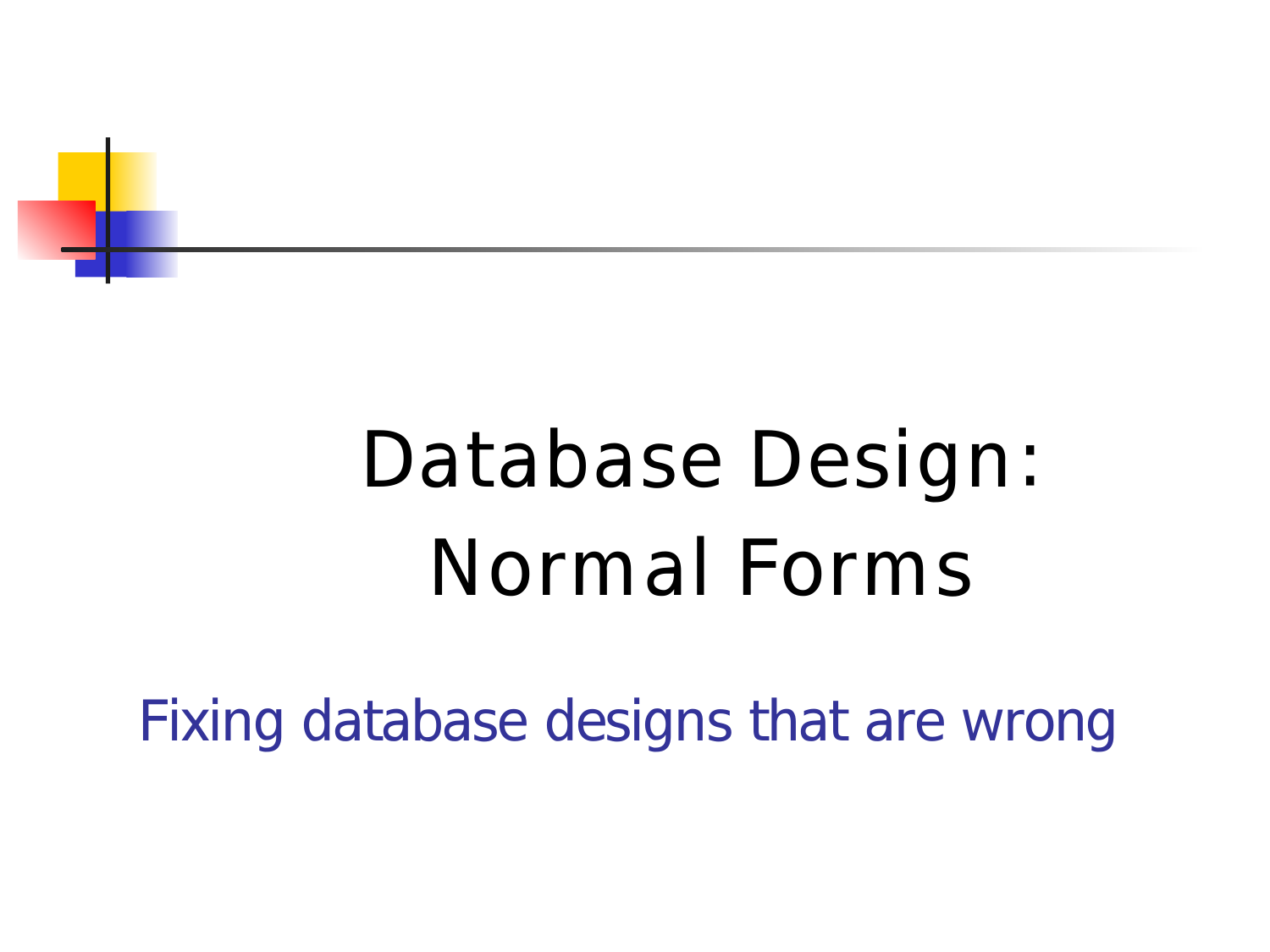

Database Design:
Normal Forms
# Fixing database designs that are wrong